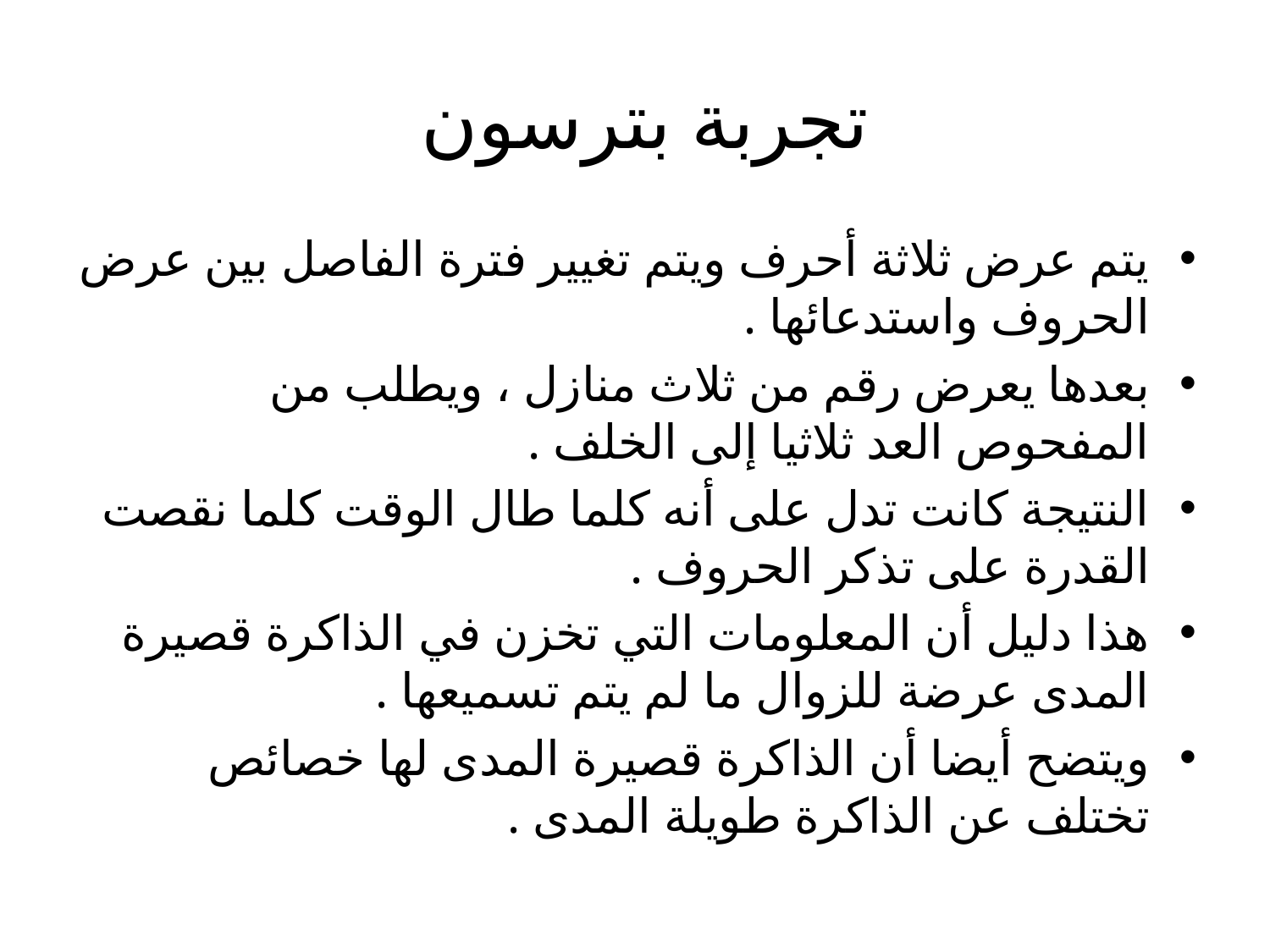

# تجربة بترسون
يتم عرض ثلاثة أحرف ويتم تغيير فترة الفاصل بين عرض الحروف واستدعائها .
بعدها يعرض رقم من ثلاث منازل ، ويطلب من المفحوص العد ثلاثيا إلى الخلف .
النتيجة كانت تدل على أنه كلما طال الوقت كلما نقصت القدرة على تذكر الحروف .
هذا دليل أن المعلومات التي تخزن في الذاكرة قصيرة المدى عرضة للزوال ما لم يتم تسميعها .
ويتضح أيضا أن الذاكرة قصيرة المدى لها خصائص تختلف عن الذاكرة طويلة المدى .